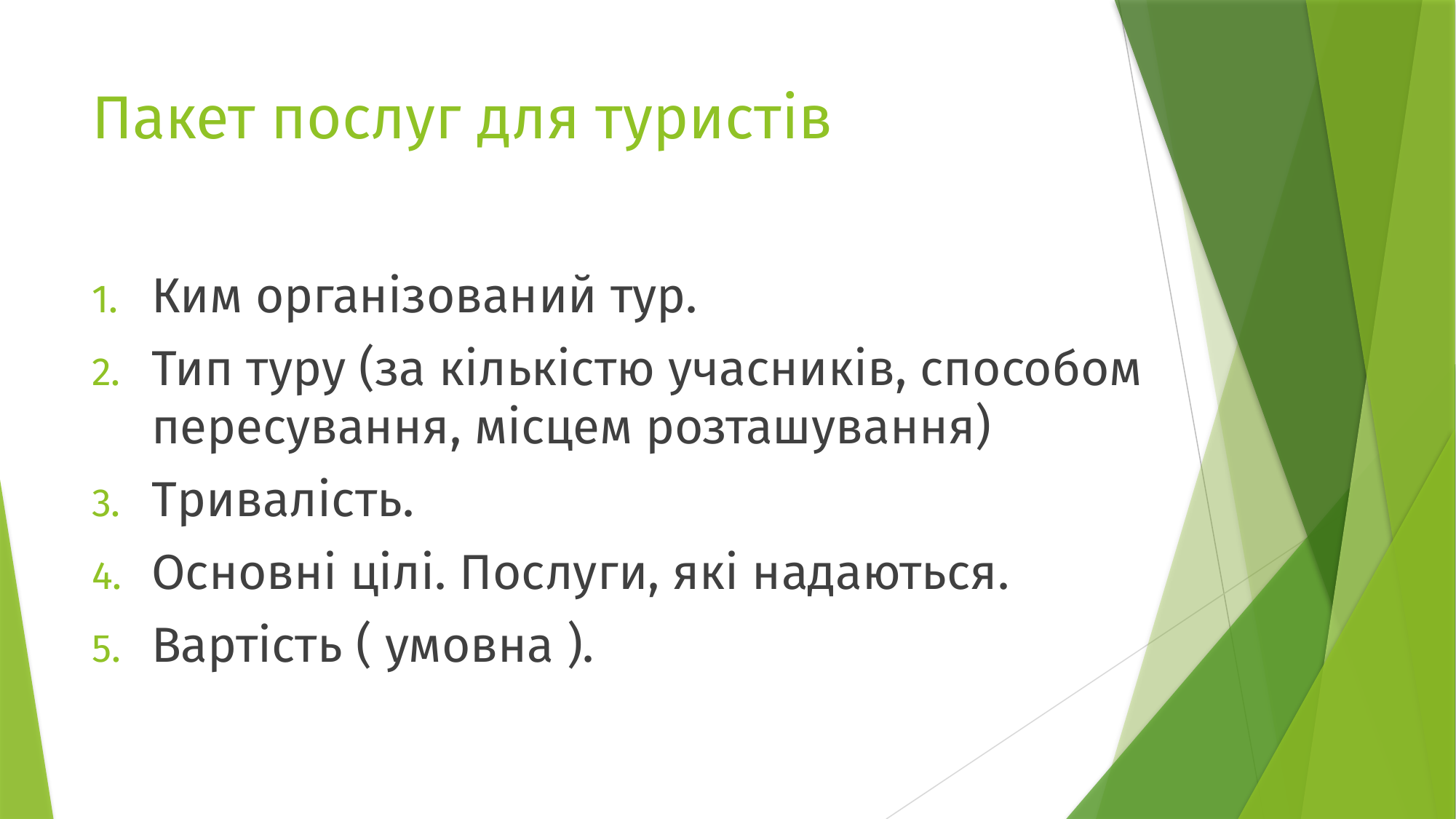

# Пакет послуг для туристів
Ким організований тур.
Тип туру (за кількістю учасників, способом пересування, місцем розташування)
Тривалість.
Основні цілі. Послуги, які надаються.
Вартість ( умовна ).